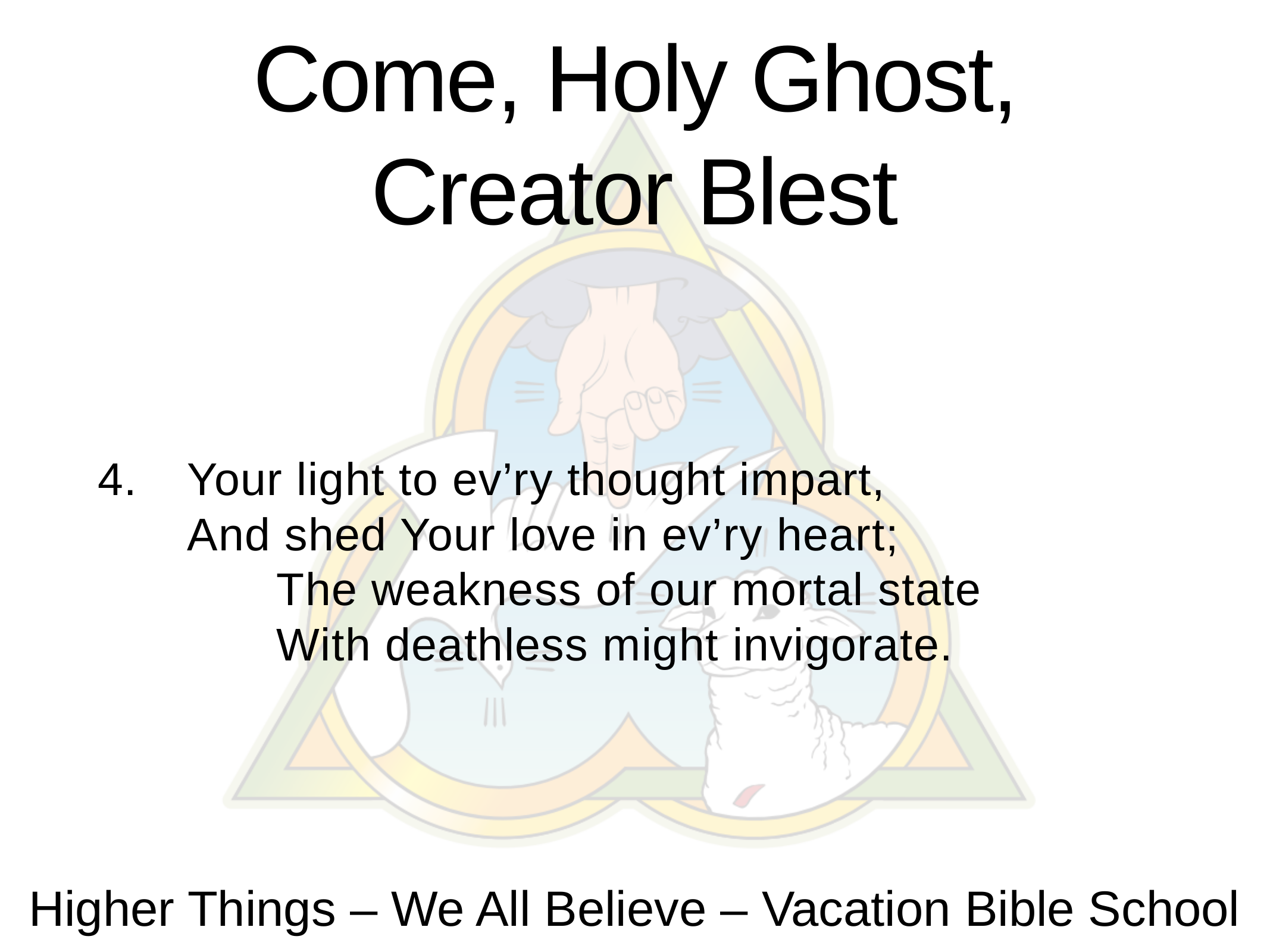

# Come, Holy Ghost, Creator Blest
4.	Your light to ev’ry thought impart,
	And shed Your love in ev’ry heart;
		The weakness of our mortal state
		With deathless might invigorate.